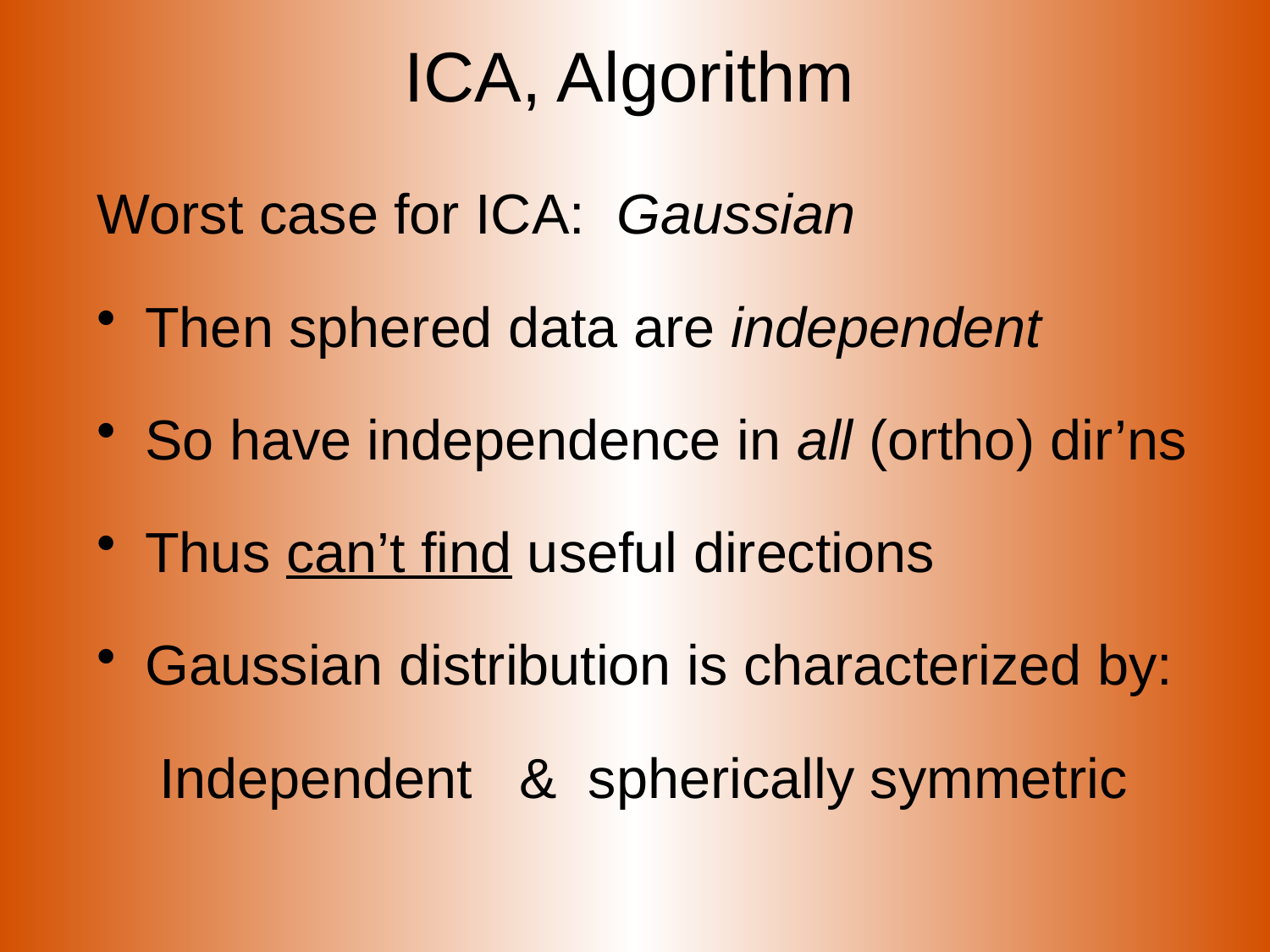

# ICA, Algorithm
Worst case for ICA:  Gaussian
Then sphered data are independent
So have independence in all (ortho) dir’ns
Thus can’t find useful directions
Gaussian distribution is characterized by:
Independent   &  spherically symmetric